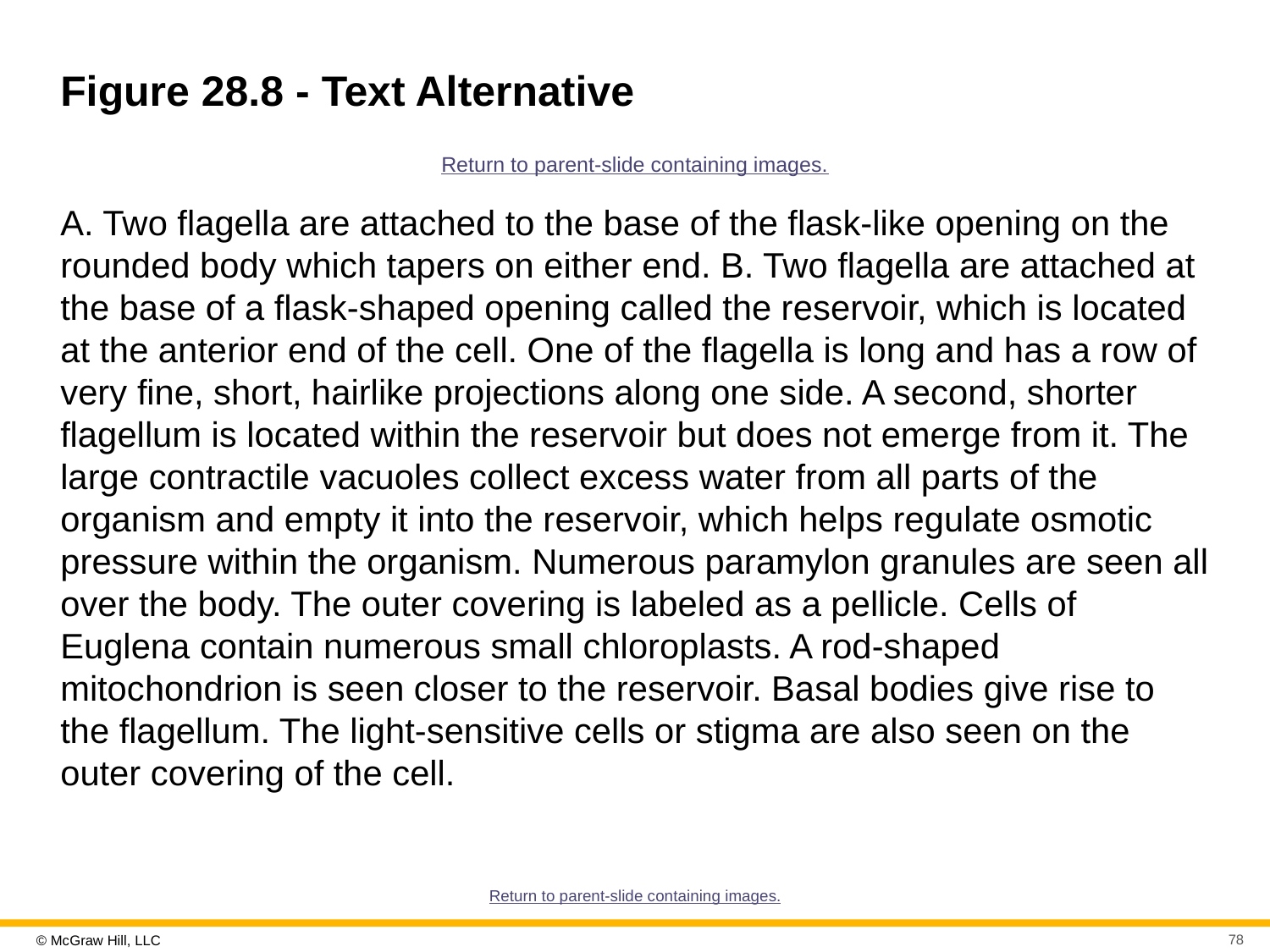

# Figure 28.8 - Text Alternative
Return to parent-slide containing images.
A. Two flagella are attached to the base of the flask-like opening on the rounded body which tapers on either end. B. Two flagella are attached at the base of a flask-shaped opening called the reservoir, which is located at the anterior end of the cell. One of the flagella is long and has a row of very fine, short, hairlike projections along one side. A second, shorter flagellum is located within the reservoir but does not emerge from it. The large contractile vacuoles collect excess water from all parts of the organism and empty it into the reservoir, which helps regulate osmotic pressure within the organism. Numerous paramylon granules are seen all over the body. The outer covering is labeled as a pellicle. Cells of Euglena contain numerous small chloroplasts. A rod-shaped mitochondrion is seen closer to the reservoir. Basal bodies give rise to the flagellum. The light-sensitive cells or stigma are also seen on the outer covering of the cell.
Return to parent-slide containing images.
78